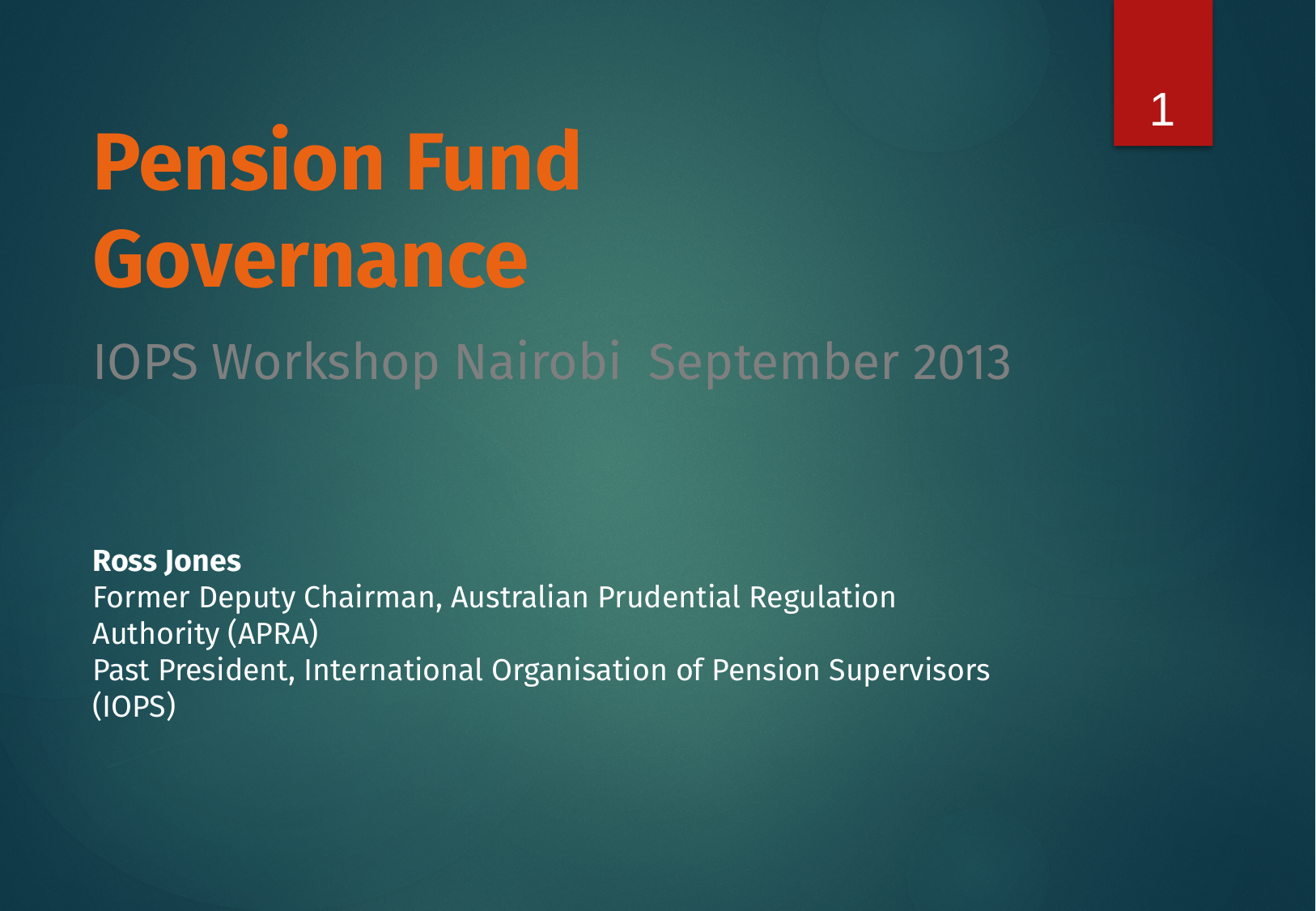

1
Pension Fund Governance
IOPS Workshop Nairobi  September 2013

Ross Jones
Former Deputy Chairman, Australian Prudential Regulation Authority (APRA)
Past President, International Organisation of Pension Supervisors (IOPS)